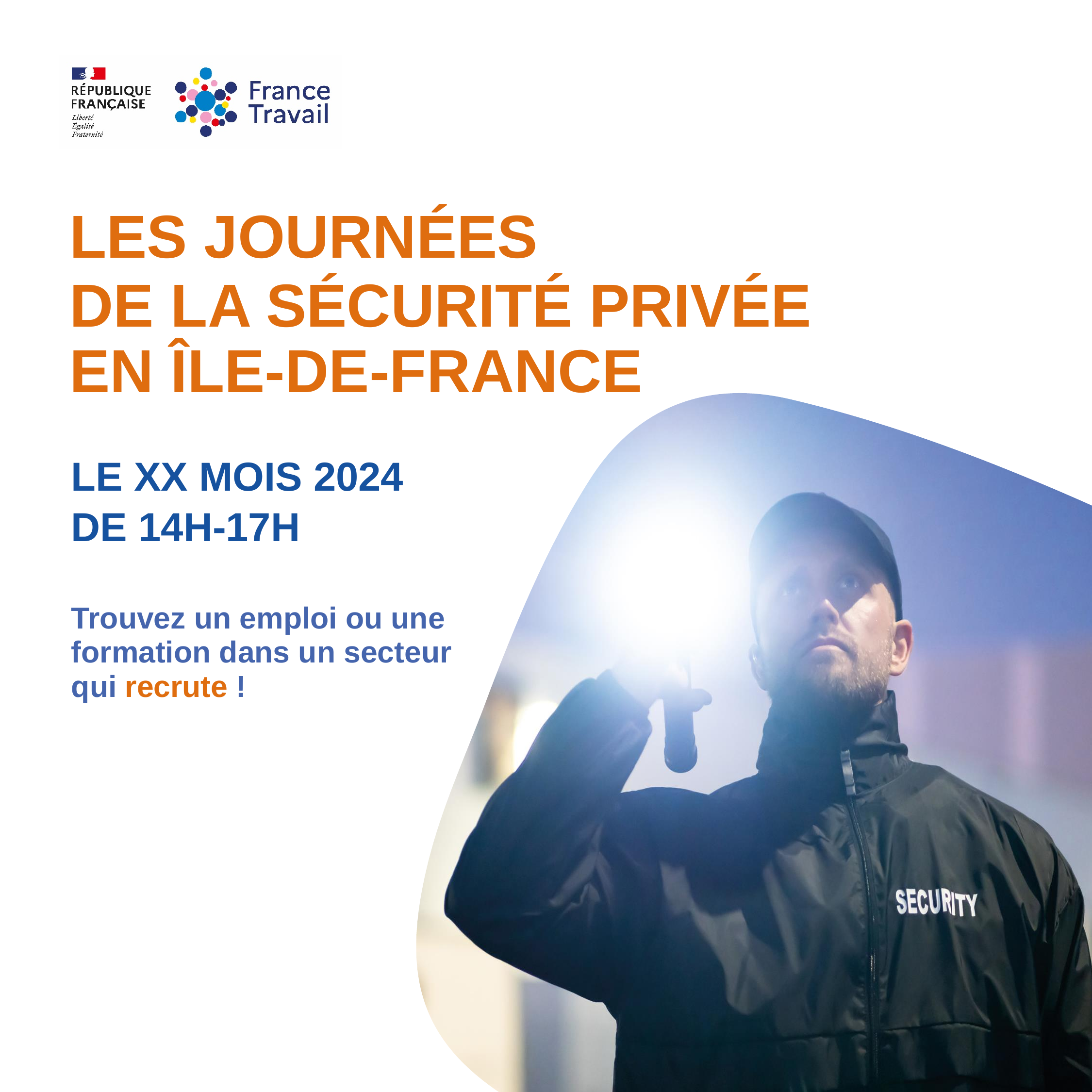

Les journées
De la sécurité privée
en Île-de-france

Le xx mois 2024
De 14h-17h
Trouvez un emploi ou une formation dans un secteur qui recrute !